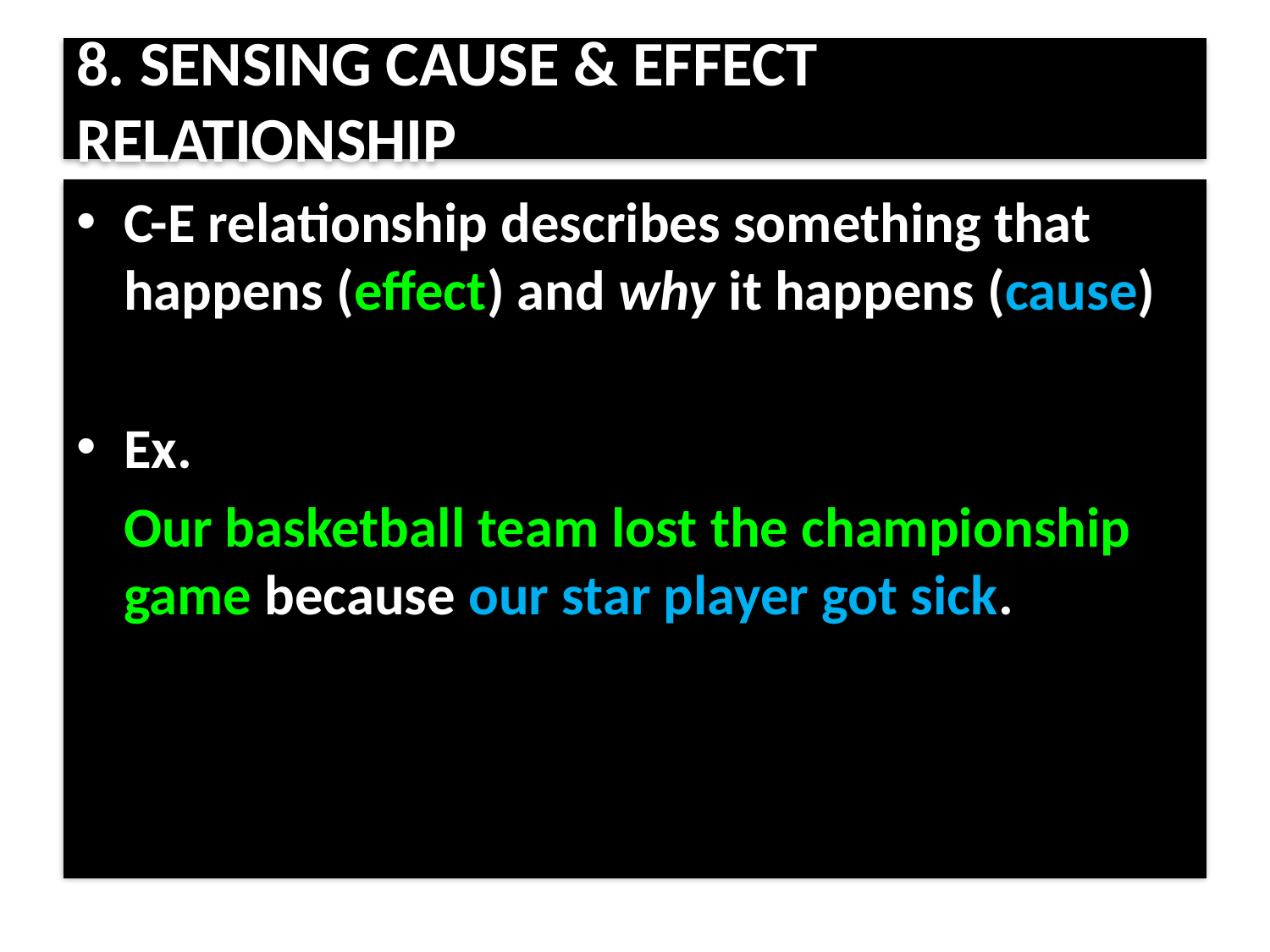

# 8. SENSING CAUSE & EFFECT RELATIONSHIP
C-E relationship describes something that happens (effect) and why it happens (cause)

Ex.
	Our basketball team lost the championship game because our star player got sick.